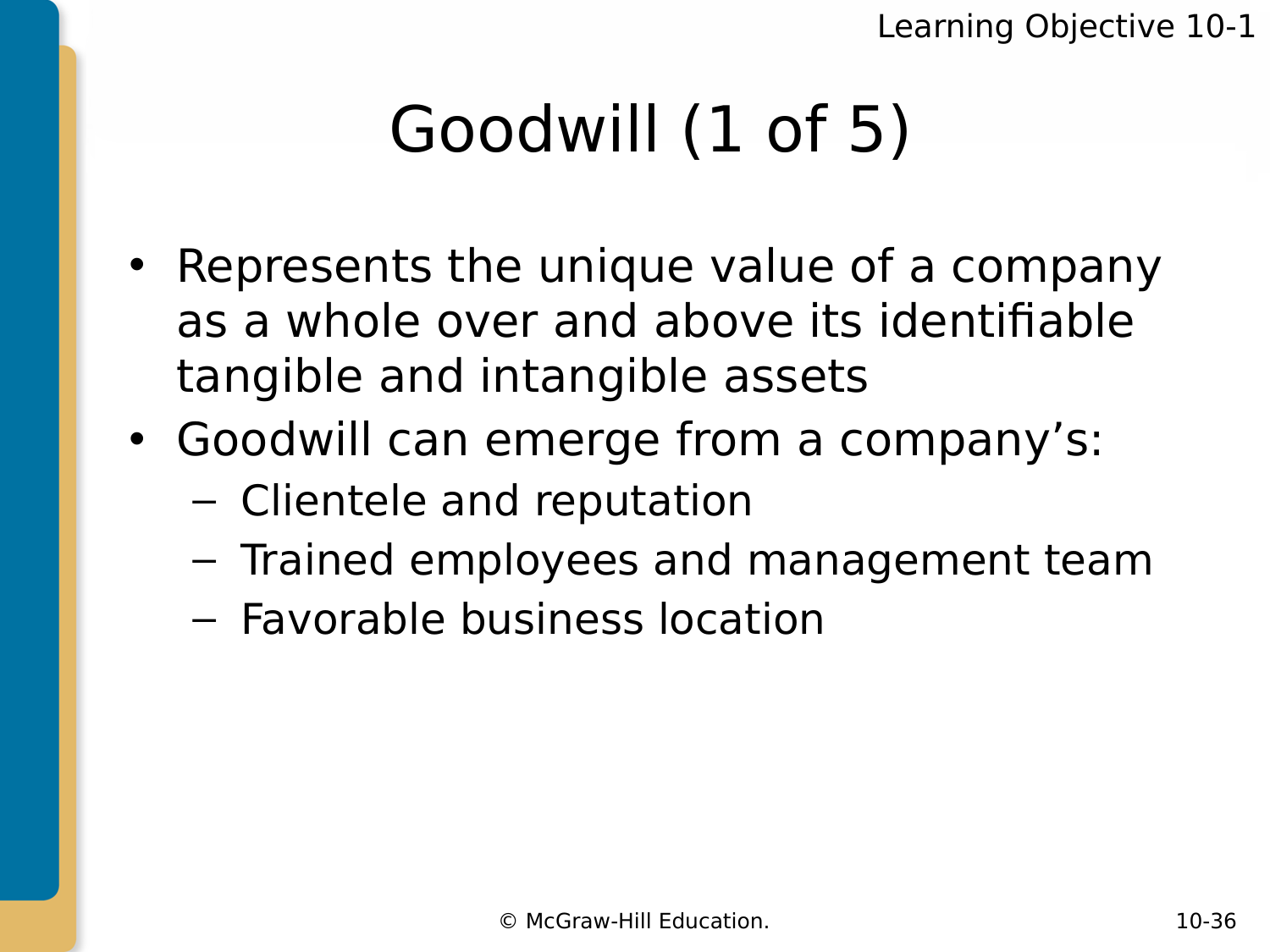

Learning Objective 10-1
# Goodwill (1 of 5)
Represents the unique value of a company as a whole over and above its identifiable tangible and intangible assets
Goodwill can emerge from a company’s:
Clientele and reputation
Trained employees and management team
Favorable business location